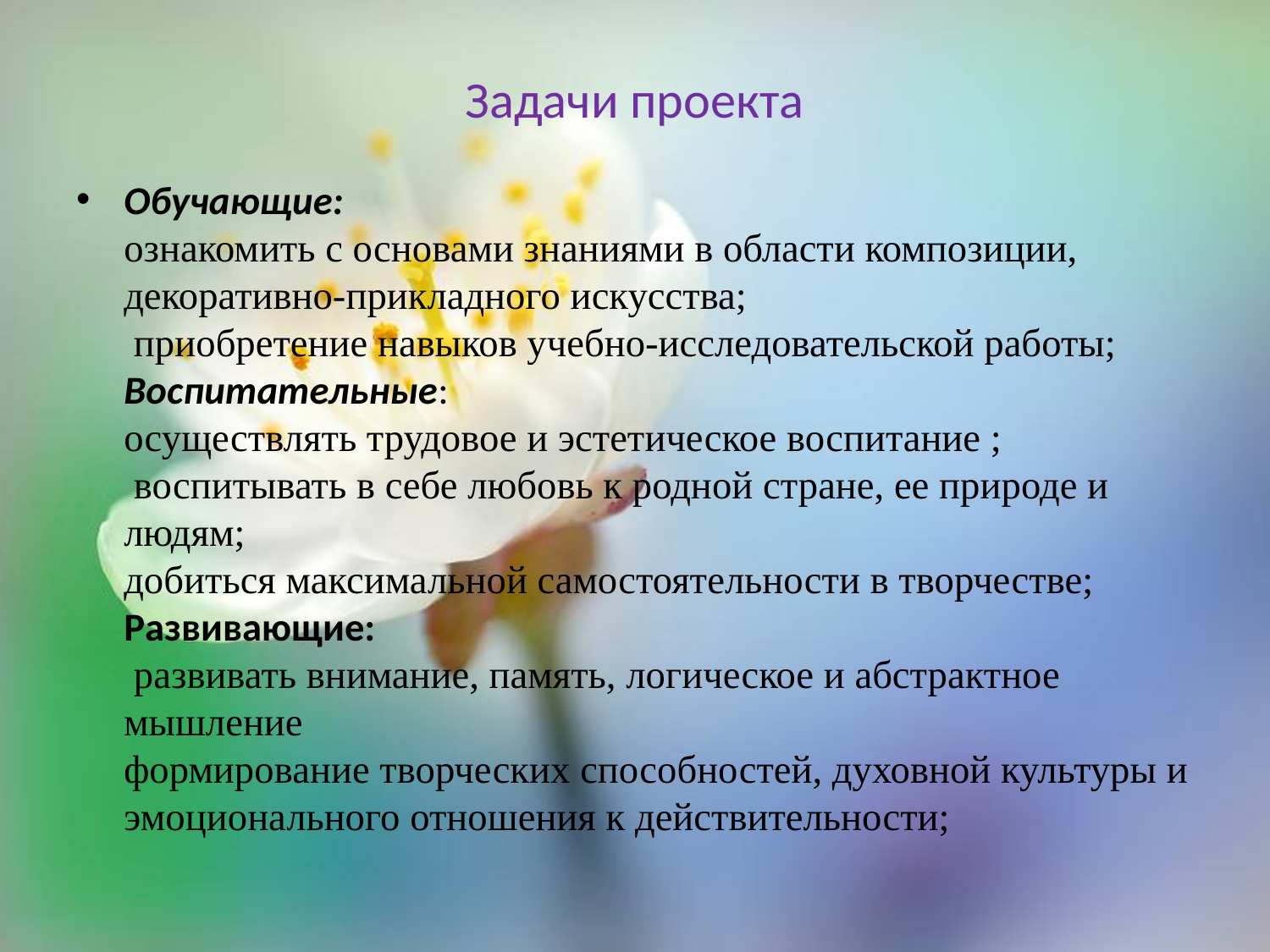

# Задачи проекта
Обучающие:
ознакомить с основами знаниями в области композиции,  декоративно-прикладного искусства;
 приобретение навыков учебно-исследовательской работы;
Воспитательные:
осуществлять трудовое и эстетическое воспитание ;
 воспитывать в себе любовь к родной стране, ее природе и людям;
добиться максимальной самостоятельности в творчестве;
Развивающие:
 развивать внимание, память, логическое и абстрактное мышление
формирование творческих способностей, духовной культуры и эмоционального отношения к действительности;